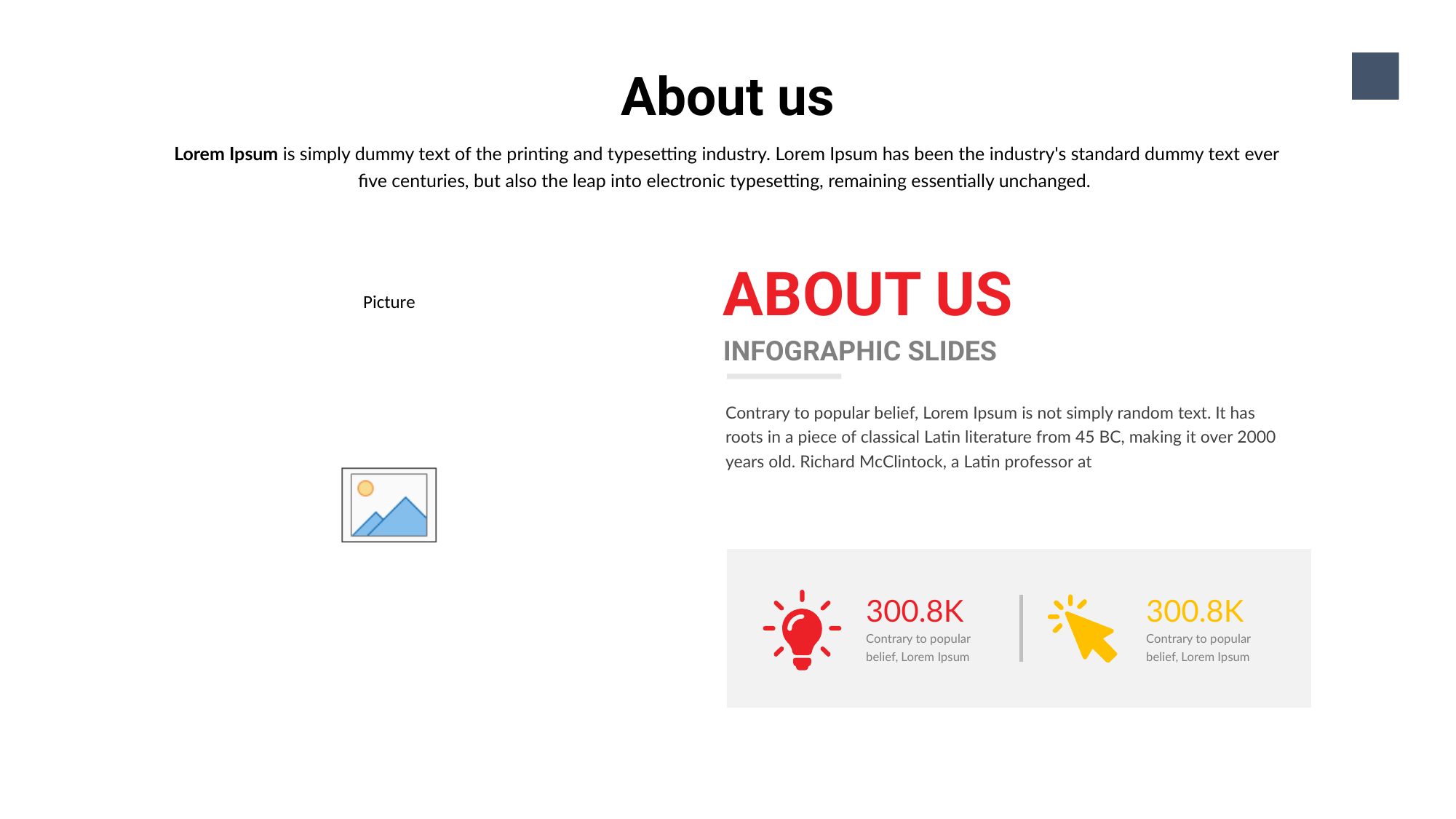

About us
4
Lorem Ipsum is simply dummy text of the printing and typesetting industry. Lorem Ipsum has been the industry's standard dummy text ever five centuries, but also the leap into electronic typesetting, remaining essentially unchanged.

ABOUT US
INFOGRAPHIC SLIDES

Contrary to popular belief, Lorem Ipsum is not simply random text. It has roots in a piece of classical Latin literature from 45 BC, making it over 2000 years old. Richard McClintock, a Latin professor at

300.8K
Contrary to popular belief, Lorem Ipsum

300.8K
Contrary to popular belief, Lorem Ipsum